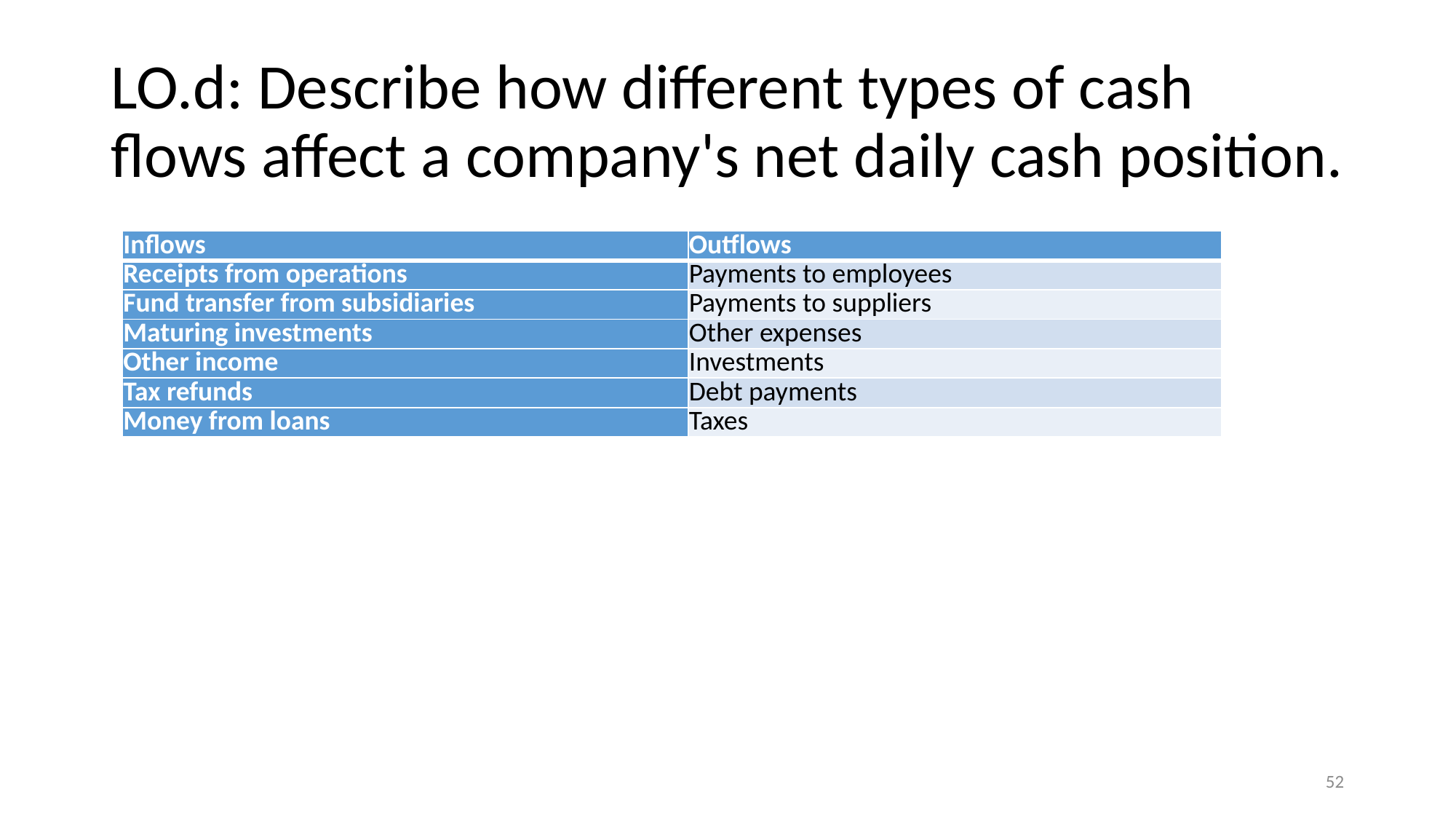

# LO.d: Describe how different types of cash flows affect a company's net daily cash position.
| Inflows | Outflows |
| --- | --- |
| Receipts from operations | Payments to employees |
| Fund transfer from subsidiaries | Payments to suppliers |
| Maturing investments | Other expenses |
| Other income | Investments |
| Tax refunds | Debt payments |
| Money from loans | Taxes |
52